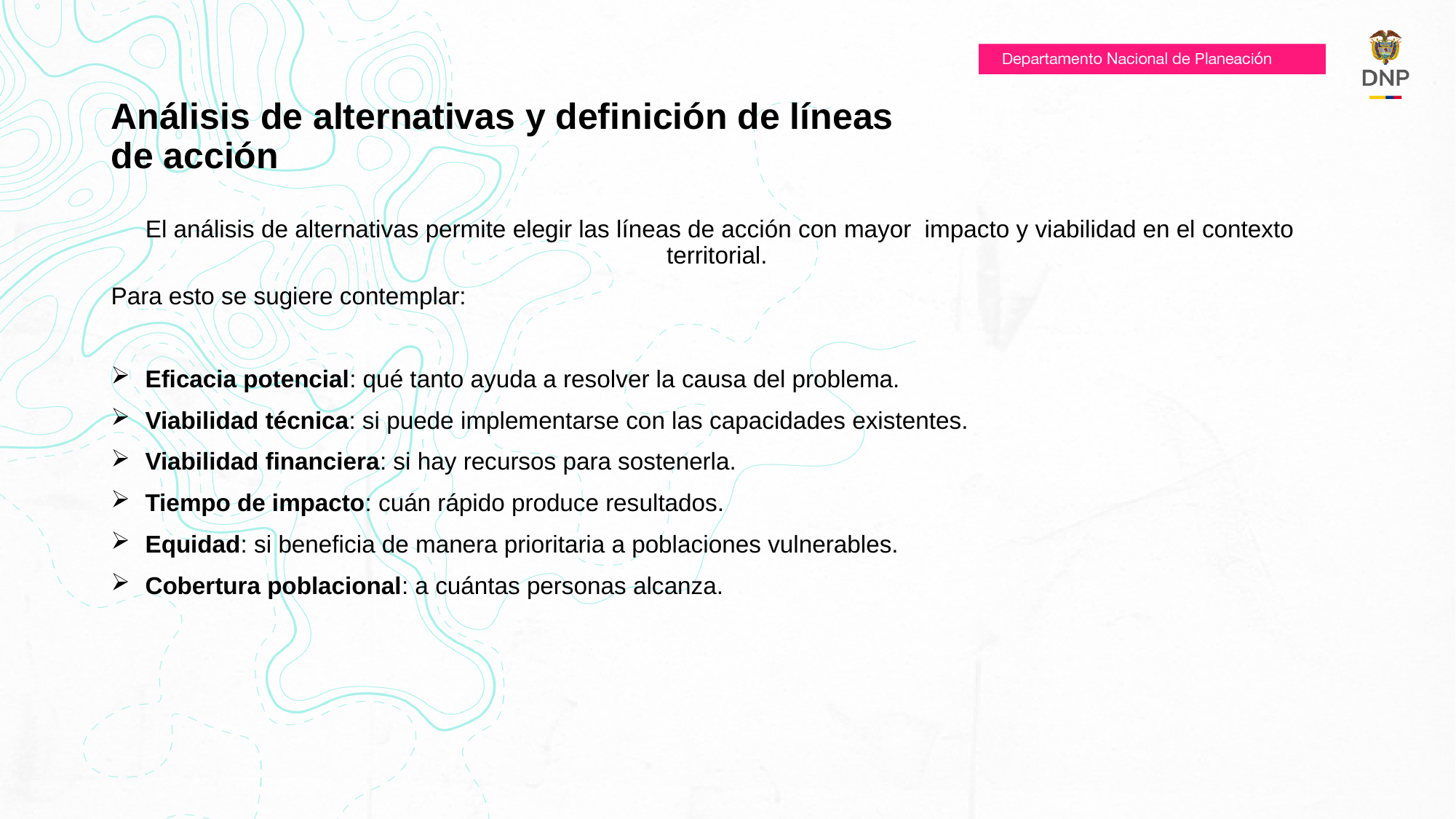

# Análisis de alternativas y definición de líneas de acción
El análisis de alternativas permite elegir las líneas de acción con mayor  impacto y viabilidad en el contexto territorial.
Para esto se sugiere contemplar:

Eficacia potencial: qué tanto ayuda a resolver la causa del problema.
Viabilidad técnica: si puede implementarse con las capacidades existentes.
Viabilidad financiera: si hay recursos para sostenerla.
Tiempo de impacto: cuán rápido produce resultados.
Equidad: si beneficia de manera prioritaria a poblaciones vulnerables.
Cobertura poblacional: a cuántas personas alcanza.